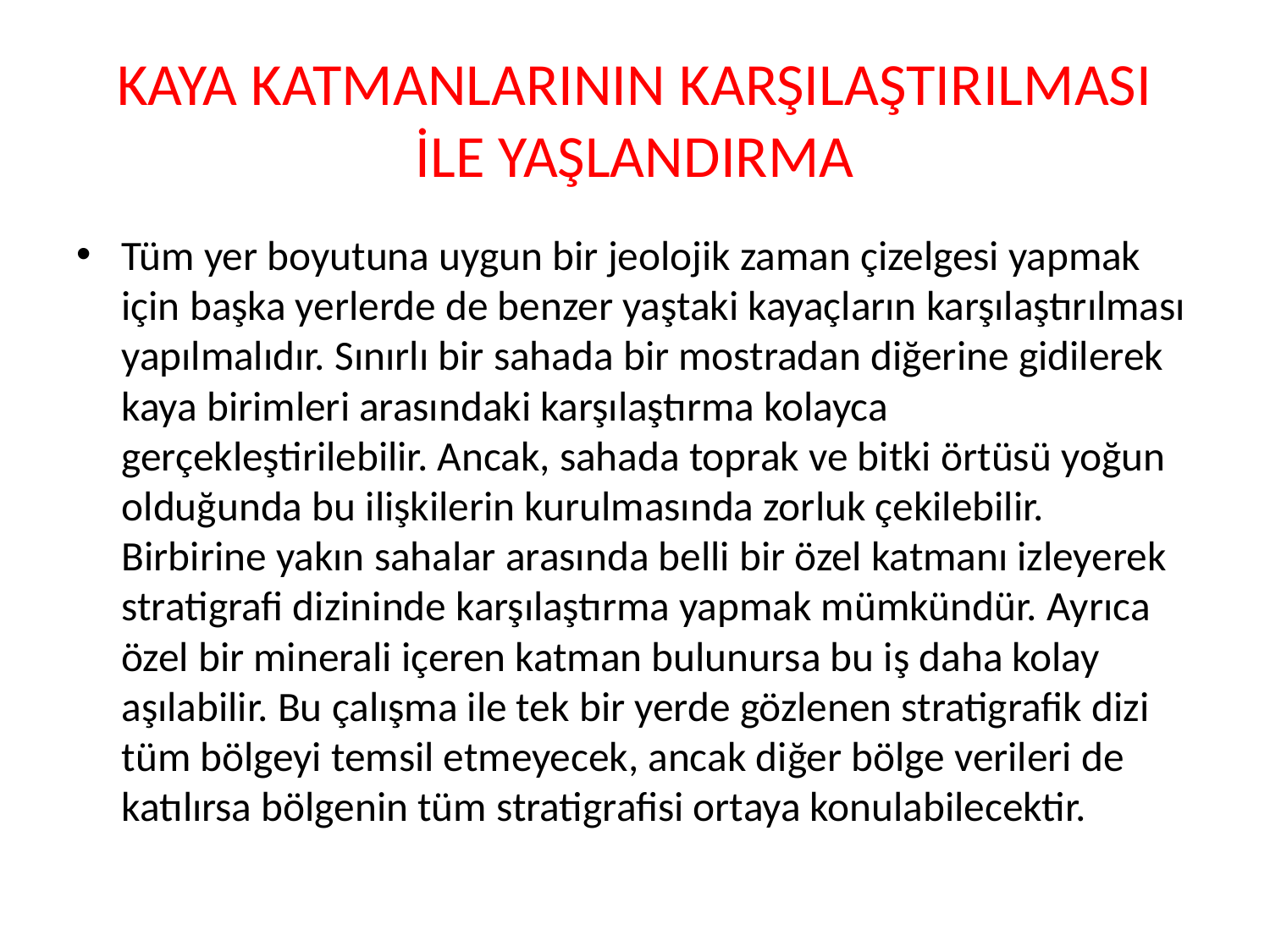

# KAYA KATMANLARININ KARŞILAŞTIRILMASI İLE YAŞLANDIRMA
Tüm yer boyutuna uygun bir jeolojik zaman çizelgesi yapmak için başka yerlerde de benzer yaştaki kayaçların karşılaştırılması yapılmalıdır. Sınırlı bir sahada bir mostradan diğerine gidilerek kaya birimleri arasındaki karşılaştırma kolayca gerçekleştirilebilir. Ancak, sahada toprak ve bitki örtüsü yoğun olduğunda bu ilişkilerin kurulmasında zorluk çekilebilir. Birbirine yakın sahalar arasında belli bir özel katmanı izleyerek stratigrafi dizininde karşılaştırma yapmak mümkündür. Ayrıca özel bir minerali içeren katman bulunursa bu iş daha kolay aşılabilir. Bu çalışma ile tek bir yerde gözlenen stratigrafik dizi tüm bölgeyi temsil etmeyecek, ancak diğer bölge verileri de katılırsa bölgenin tüm stratigrafisi ortaya konulabilecektir.